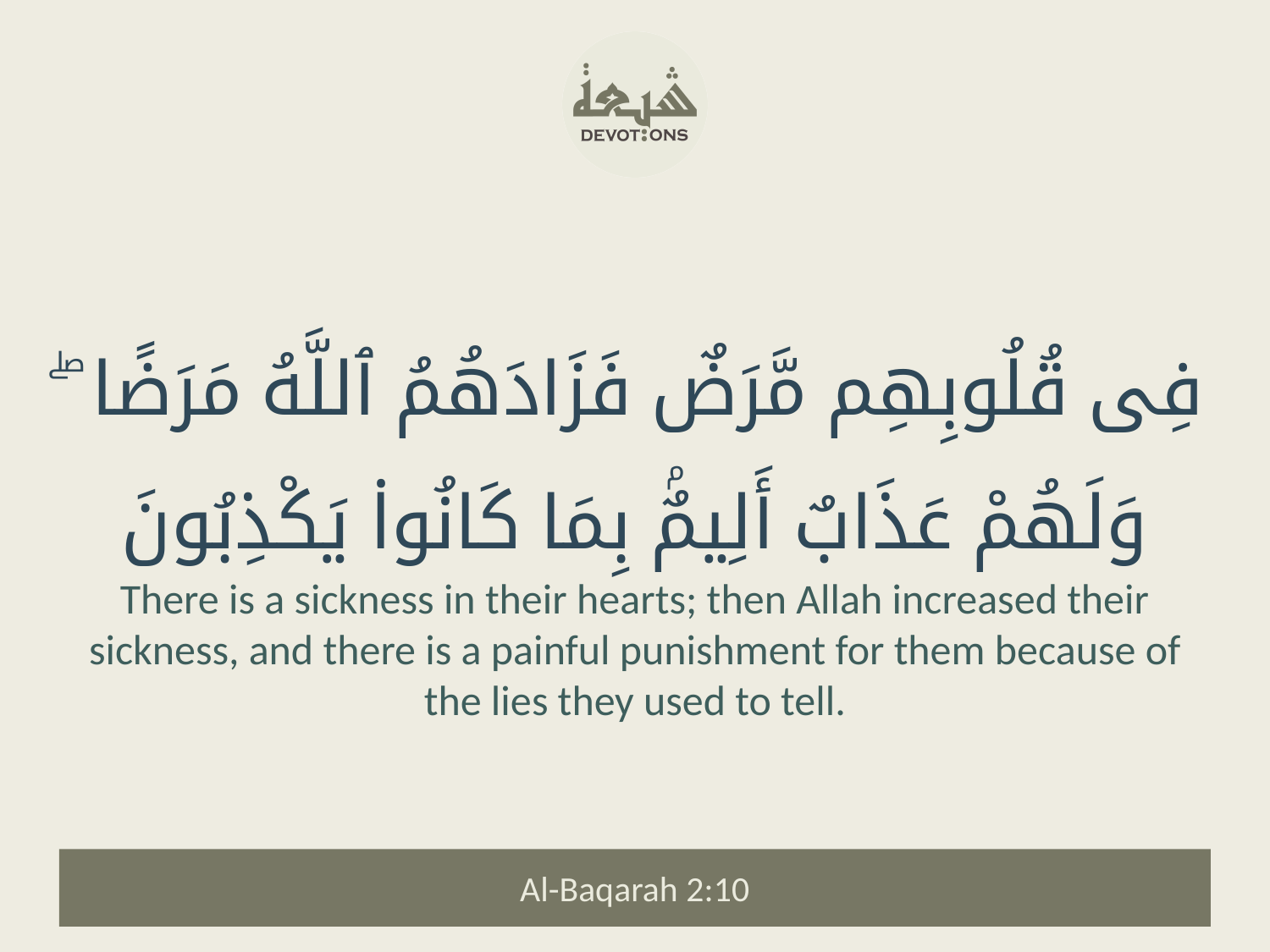

فِى قُلُوبِهِم مَّرَضٌ فَزَادَهُمُ ٱللَّهُ مَرَضًا ۖ وَلَهُمْ عَذَابٌ أَلِيمٌۢ بِمَا كَانُوا۟ يَكْذِبُونَ
There is a sickness in their hearts; then Allah increased their sickness, and there is a painful punishment for them because of the lies they used to tell.
Al-Baqarah 2:10